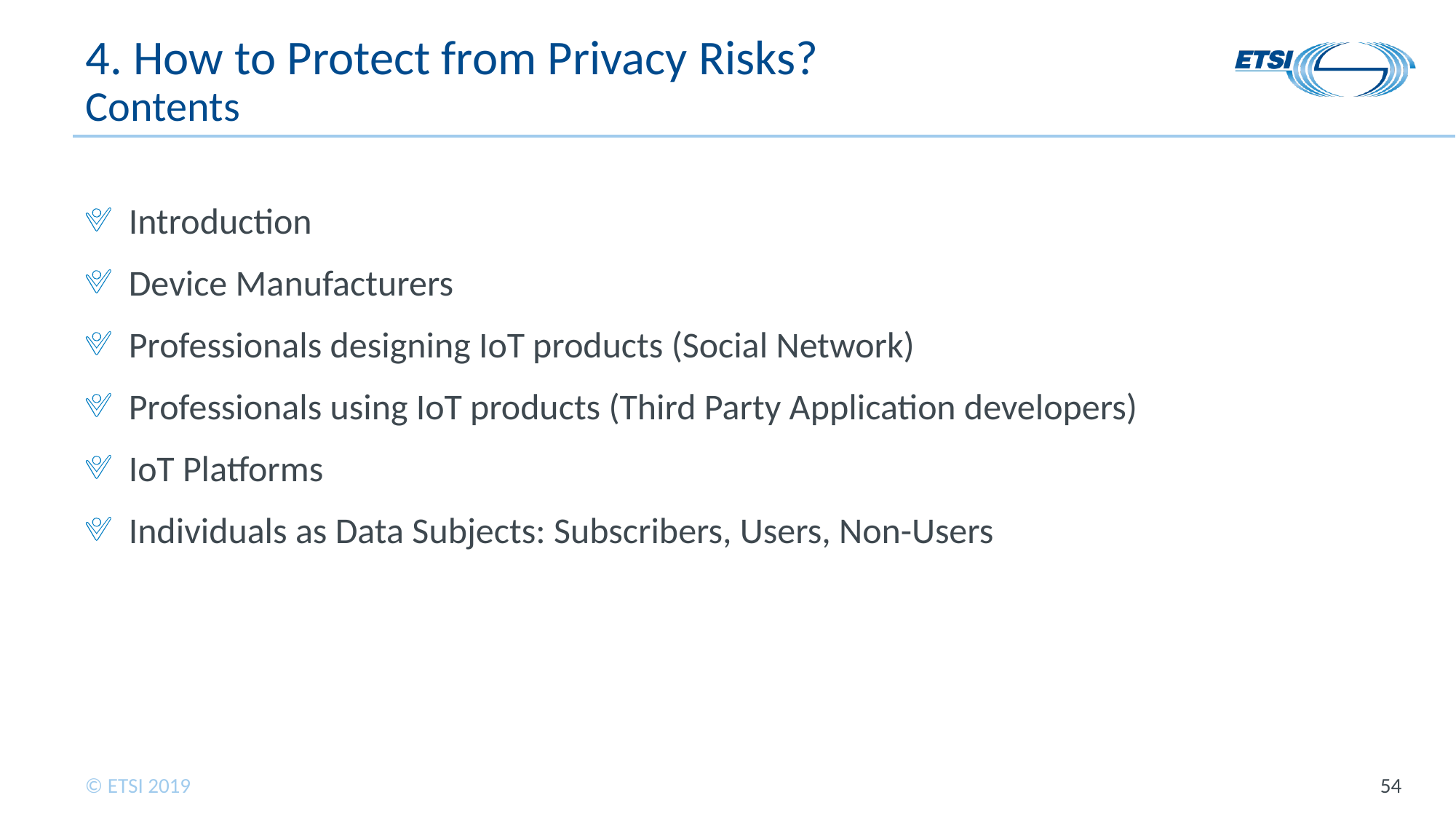

# 4. How to Protect from Privacy Risks? Contents
Introduction
Device Manufacturers
Professionals designing IoT products (Social Network)
Professionals using IoT products (Third Party Application developers)
IoT Platforms
Individuals as Data Subjects: Subscribers, Users, Non-Users